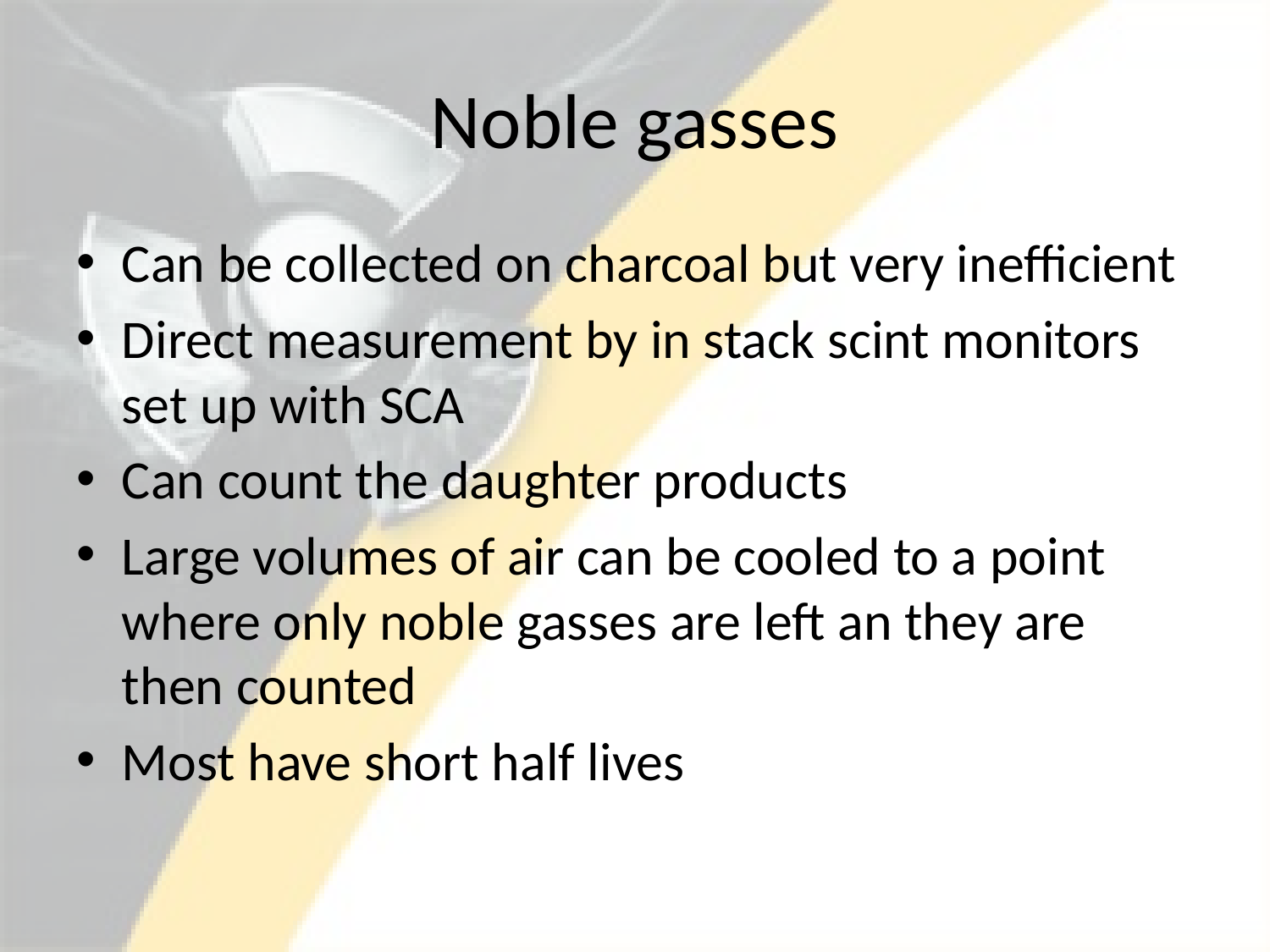

# Noble gasses
Can be collected on charcoal but very inefficient
Direct measurement by in stack scint monitors set up with SCA
Can count the daughter products
Large volumes of air can be cooled to a point where only noble gasses are left an they are then counted
Most have short half lives